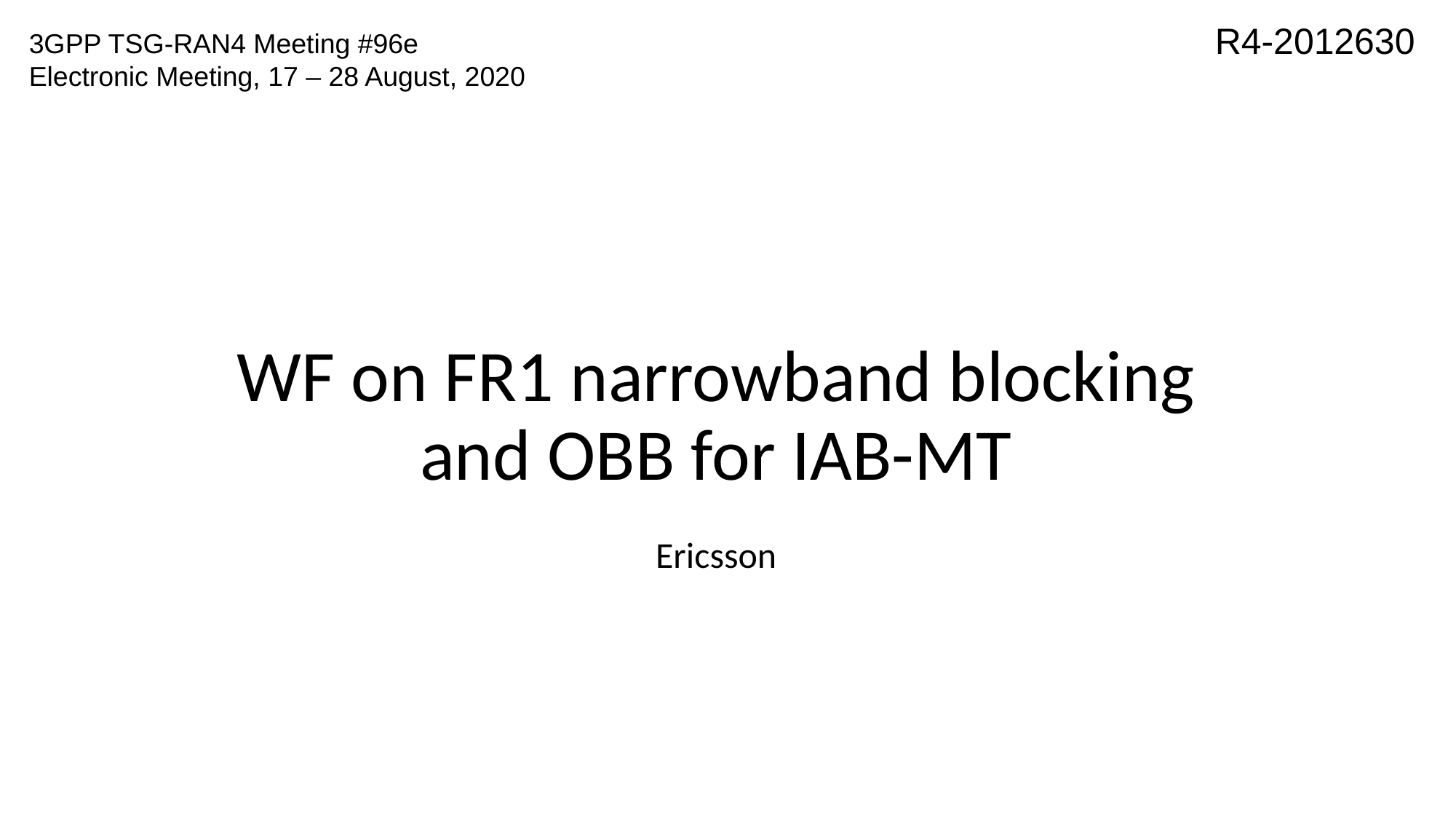

R4-2012630
3GPP TSG-RAN4 Meeting #96e
Electronic Meeting, 17 – 28 August, 2020
# WF on FR1 narrowband blocking and OBB for IAB-MT
Ericsson